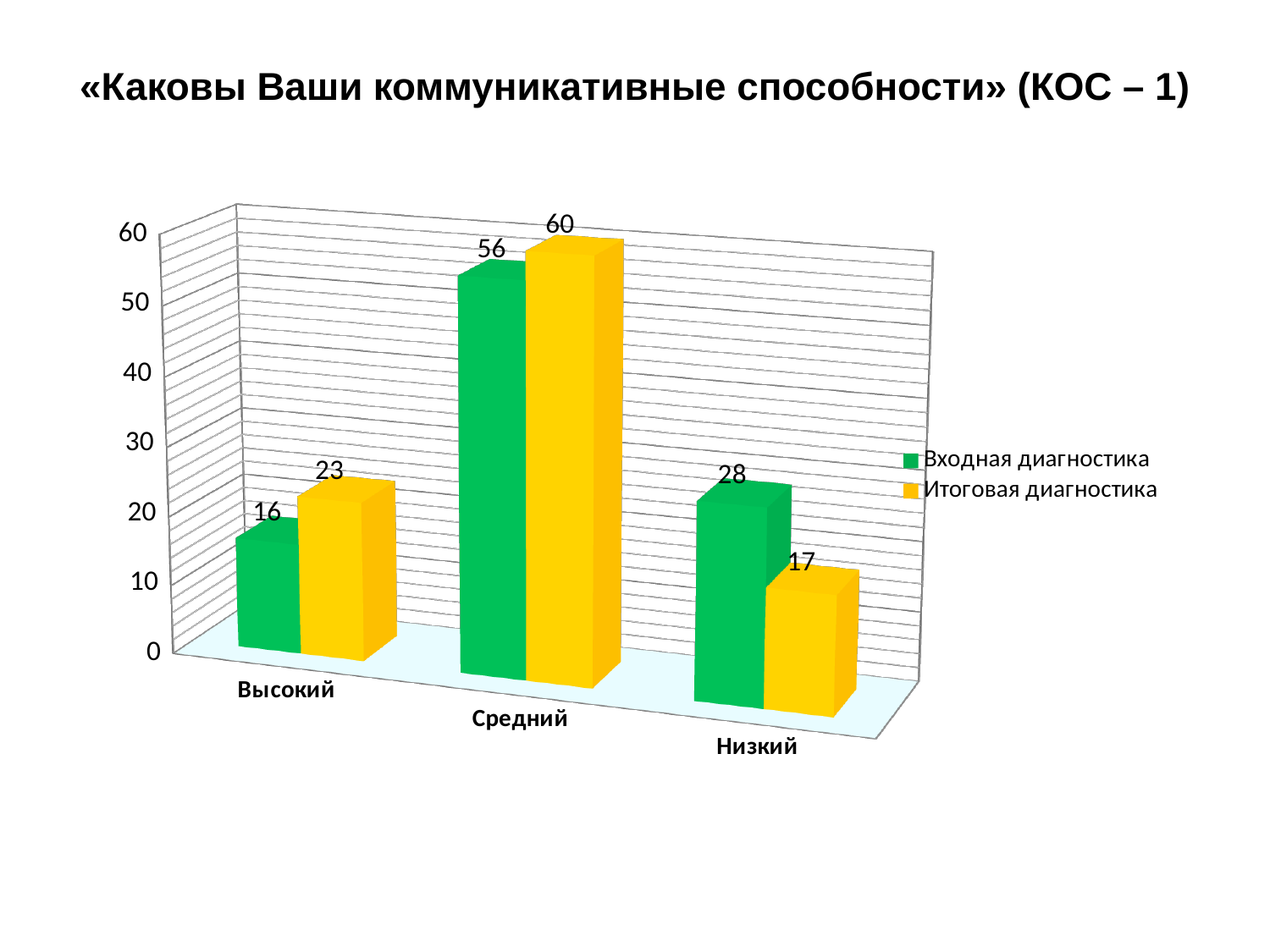

# «Каковы Ваши коммуникативные способности» (КОС – 1)

[unsupported chart]